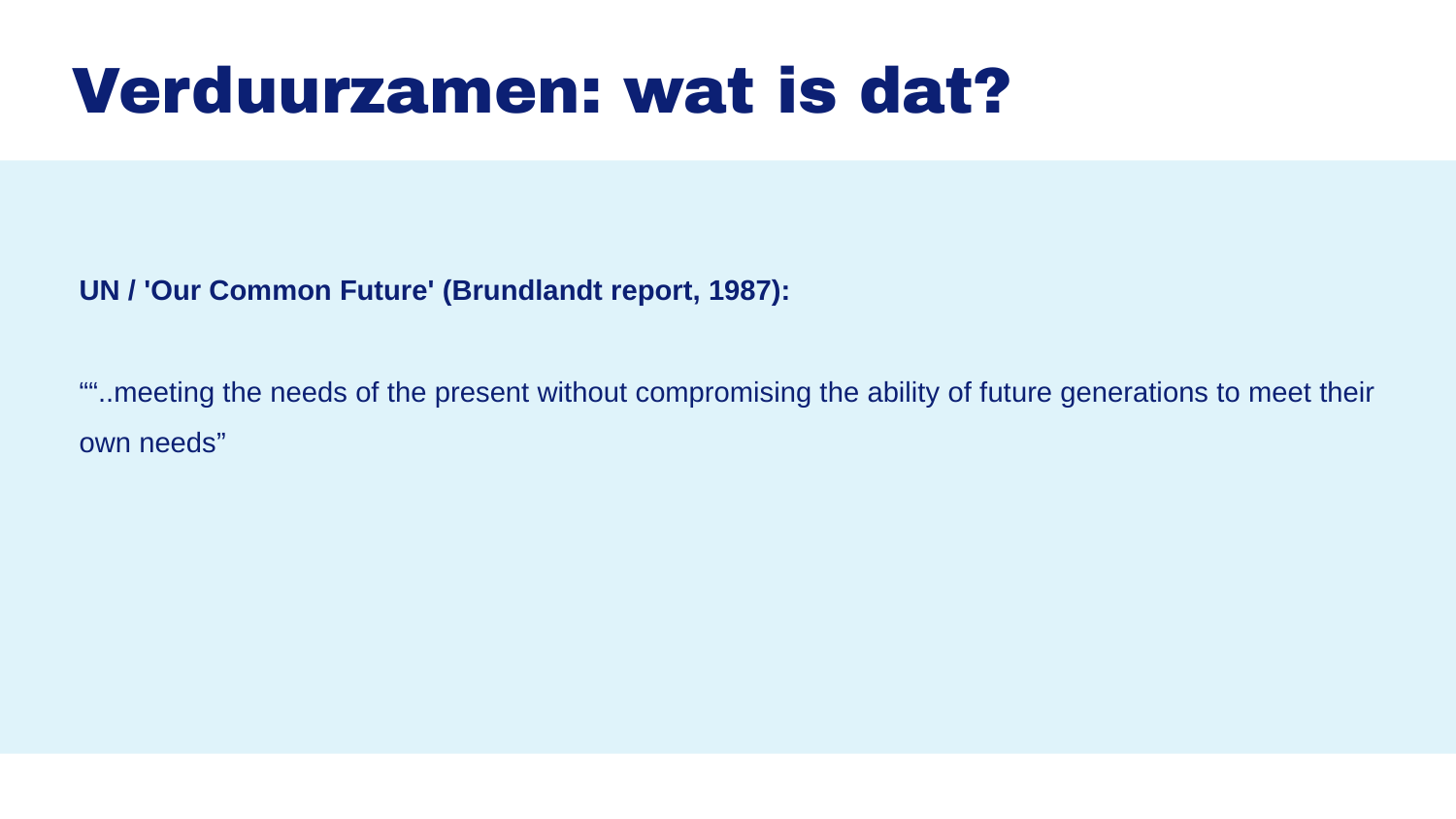

# Verduurzamen: wat is dat?

UN / 'Our Common Future' (Brundlandt report, 1987):

““..meeting the needs of the present without compromising the ability of future generations to meet their own needs”